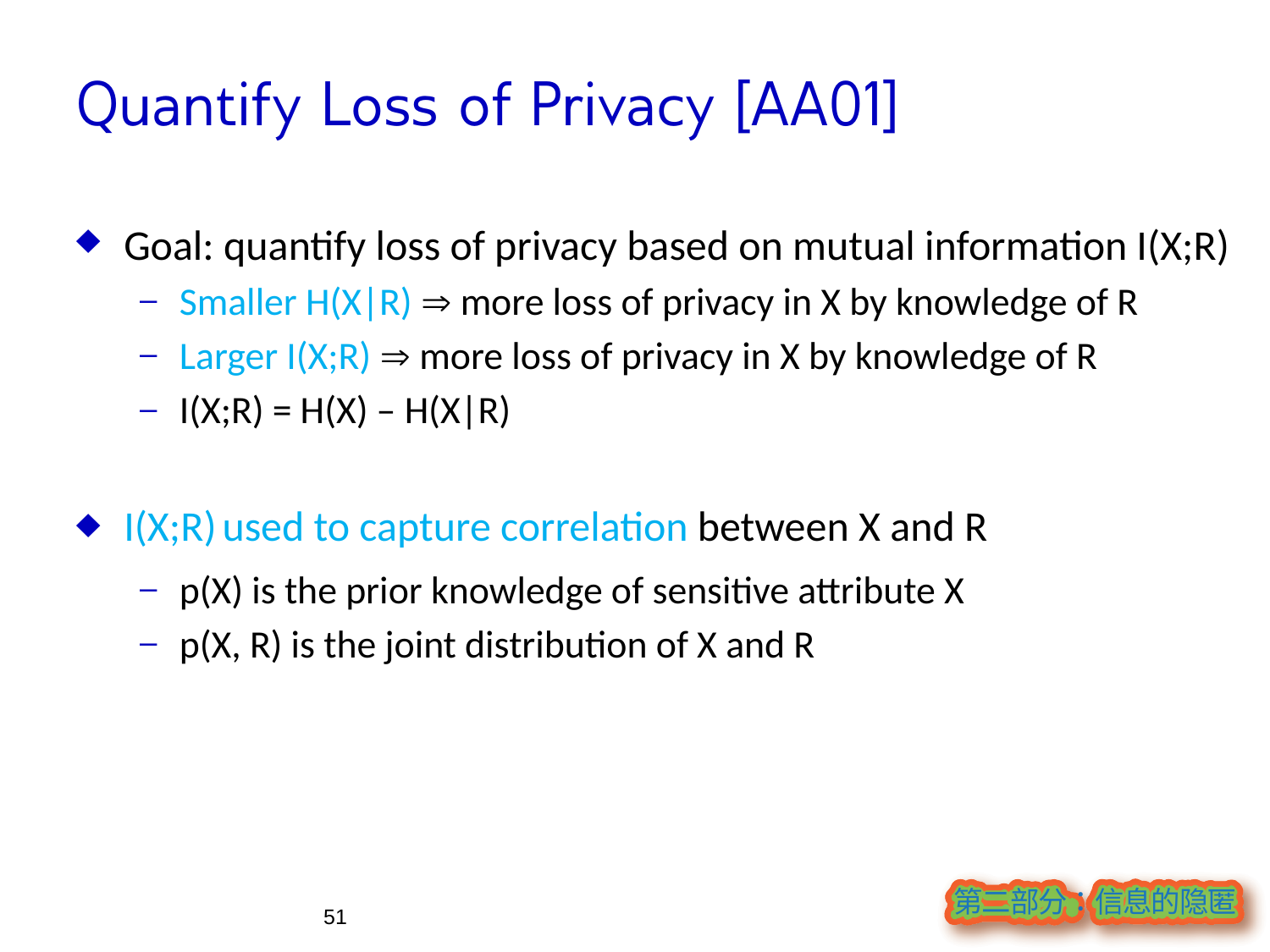

Quantify Loss of Privacy [AA01]
Goal: quantify loss of privacy based on mutual information I(X;R)
Smaller H(X|R) ⇒ more loss of privacy in X by knowledge of R
Larger I(X;R) ⇒ more loss of privacy in X by knowledge of R
I(X;R) = H(X) – H(X|R)

I(X;R) used to capture correlation between X and R
p(X) is the prior knowledge of sensitive attribute X
p(X, R) is the joint distribution of X and R
51